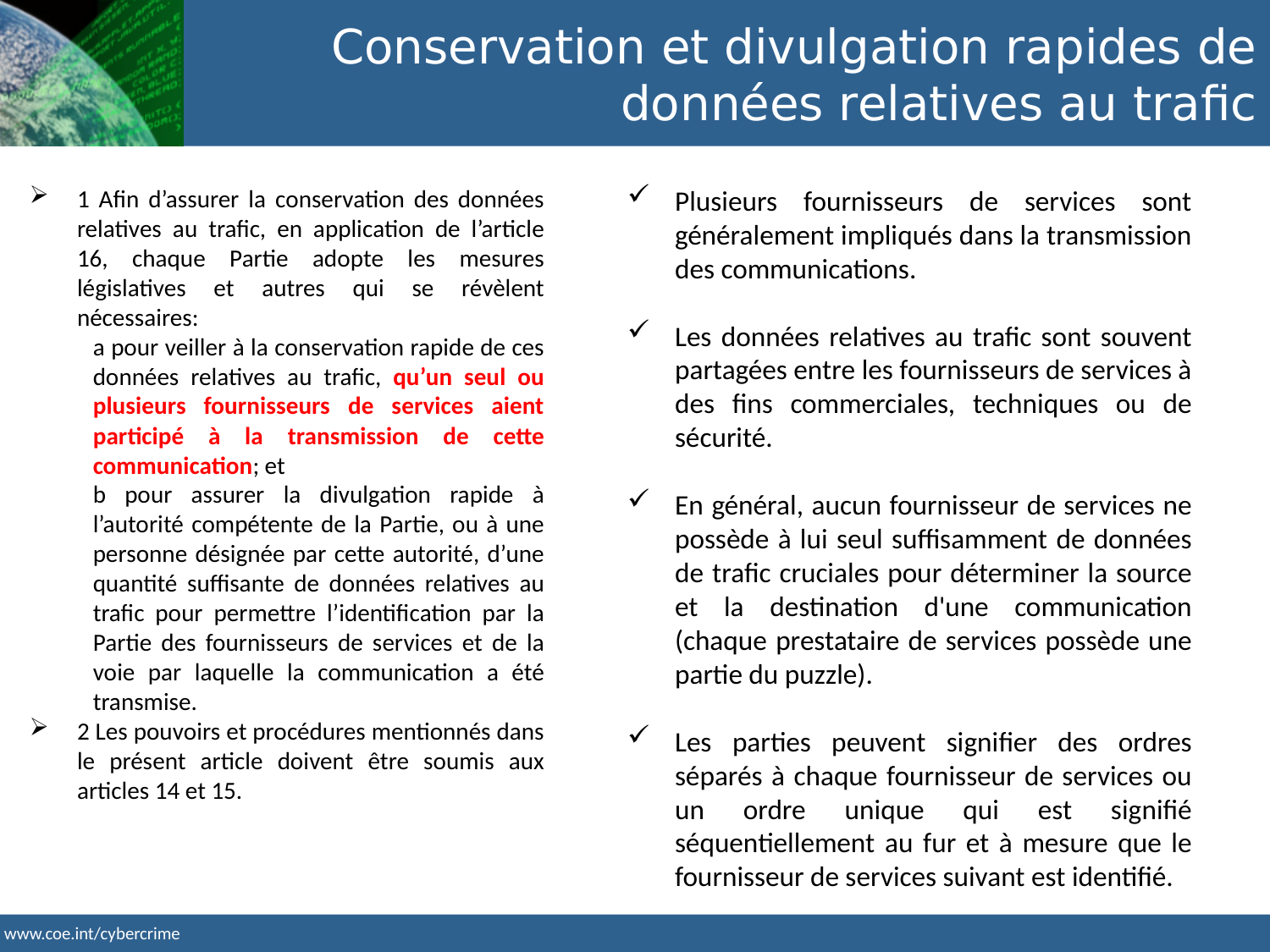

Conservation et divulgation rapides de données relatives au trafic
1 Afin d’assurer la conservation des données relatives au trafic, en application de l’article 16, chaque Partie adopte les mesures législatives et autres qui se révèlent nécessaires:
a pour veiller à la conservation rapide de ces données relatives au trafic, qu’un seul ou plusieurs fournisseurs de services aient participé à la transmission de cette communication; et
b pour assurer la divulgation rapide à l’autorité compétente de la Partie, ou à une personne désignée par cette autorité, d’une quantité suffisante de données relatives au trafic pour permettre l’identification par la Partie des fournisseurs de services et de la voie par laquelle la communication a été transmise.
2 Les pouvoirs et procédures mentionnés dans le présent article doivent être soumis aux articles 14 et 15.
Plusieurs fournisseurs de services sont généralement impliqués dans la transmission des communications.

Les données relatives au trafic sont souvent partagées entre les fournisseurs de services à des fins commerciales, techniques ou de sécurité.

En général, aucun fournisseur de services ne possède à lui seul suffisamment de données de trafic cruciales pour déterminer la source et la destination d'une communication (chaque prestataire de services possède une partie du puzzle).

Les parties peuvent signifier des ordres séparés à chaque fournisseur de services ou un ordre unique qui est signifié séquentiellement au fur et à mesure que le fournisseur de services suivant est identifié.